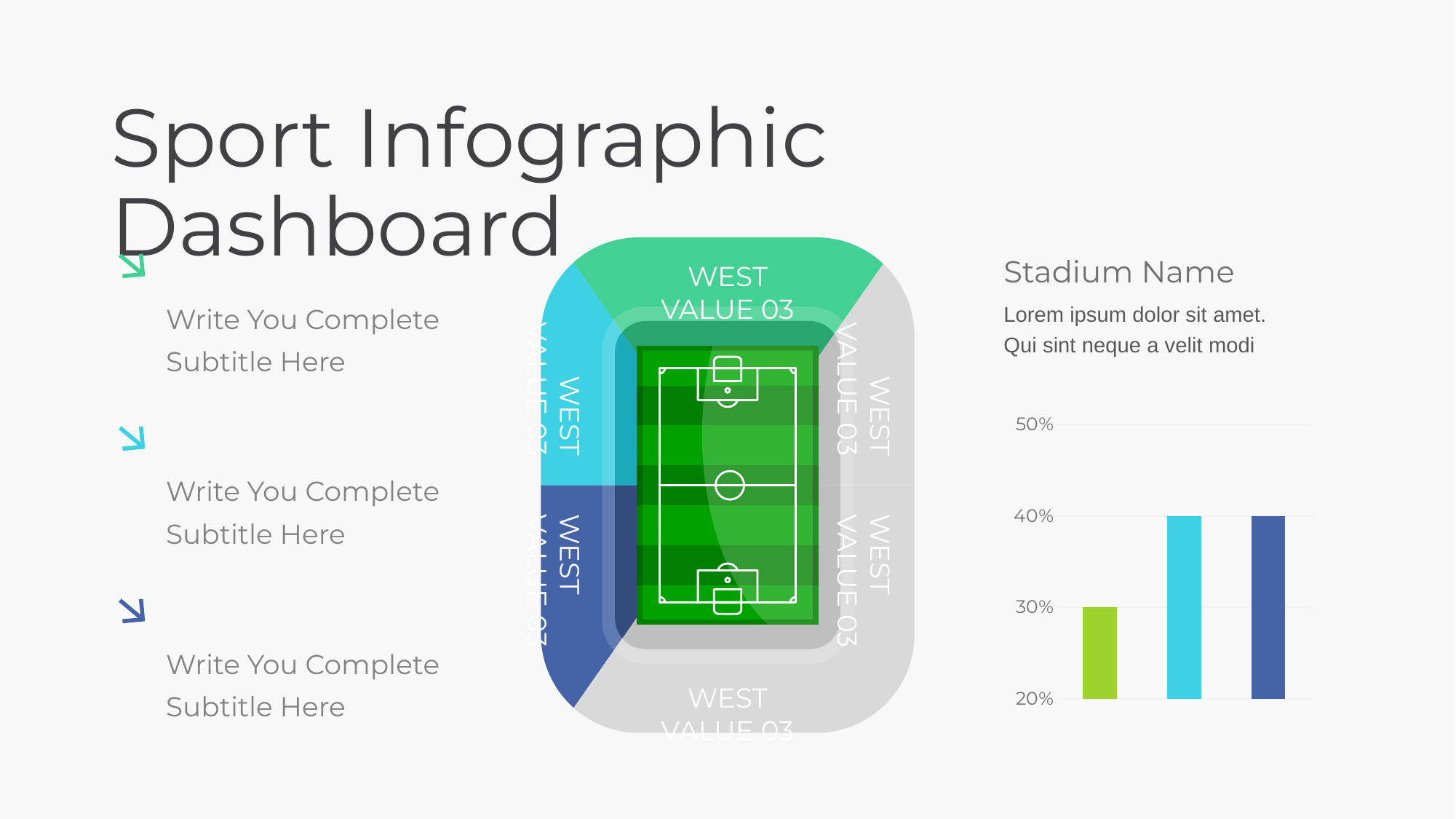

Sport Infographic Dashboard
WEST VALUE 03

WEST VALUE 03
WEST VALUE 03

WEST VALUE 03
WEST VALUE 03
WEST VALUE 03
Stadium Name

Write You Complete Subtitle Here

Write You Complete Subtitle Here

Write You Complete Subtitle Here
Lorem ipsum dolor sit amet.
Qui sint neque a velit modi

### Chart

| Category | Series 1 |
|---|---|
| Quarter 1 | 0.3 |
| Quarter 2 | 0.4 |
| Quarter 3 | 0.4 |